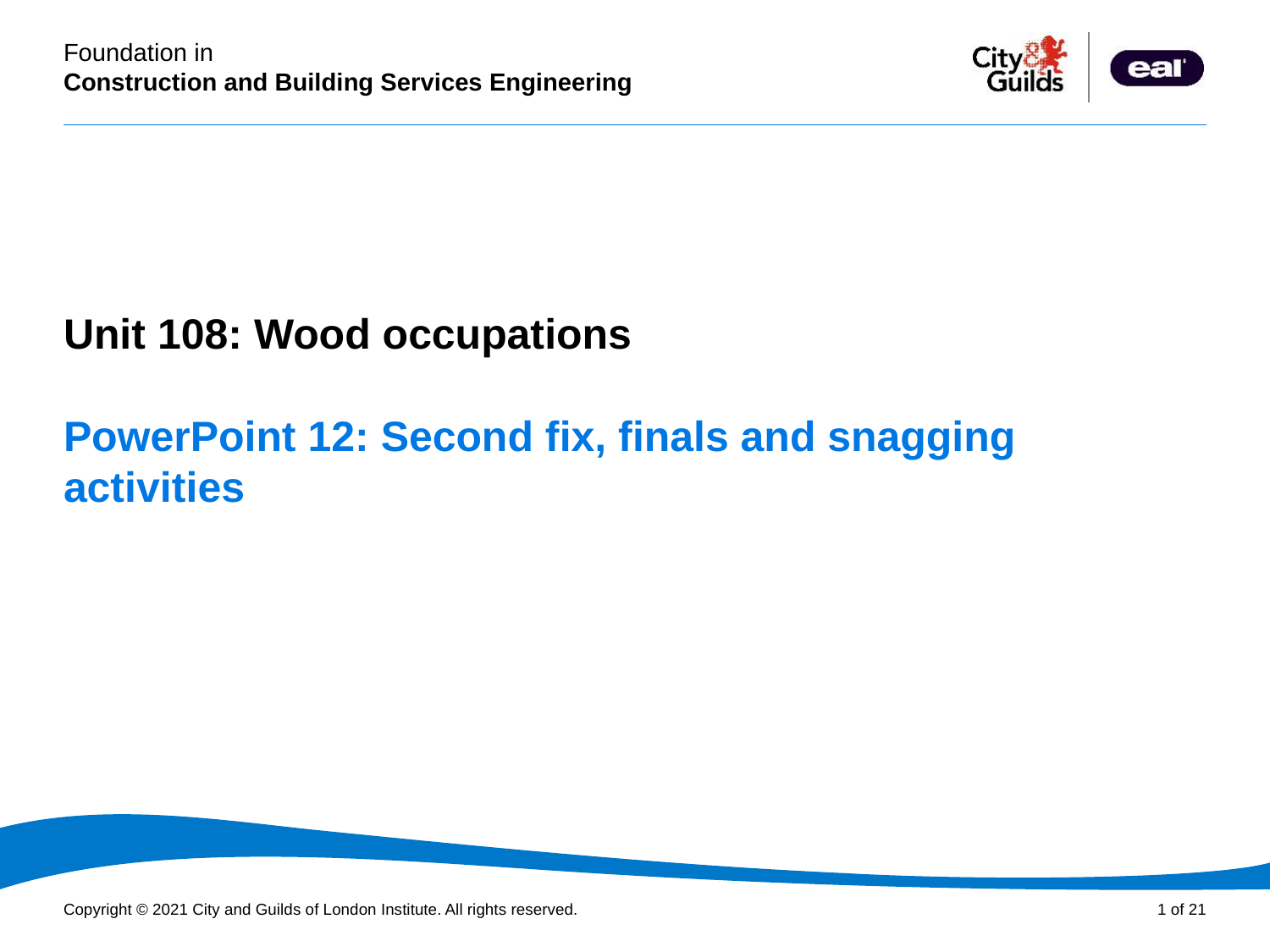

PowerPoint presentation
Unit 108: Wood occupations
# PowerPoint 12: Second fix, finals and snagging activities